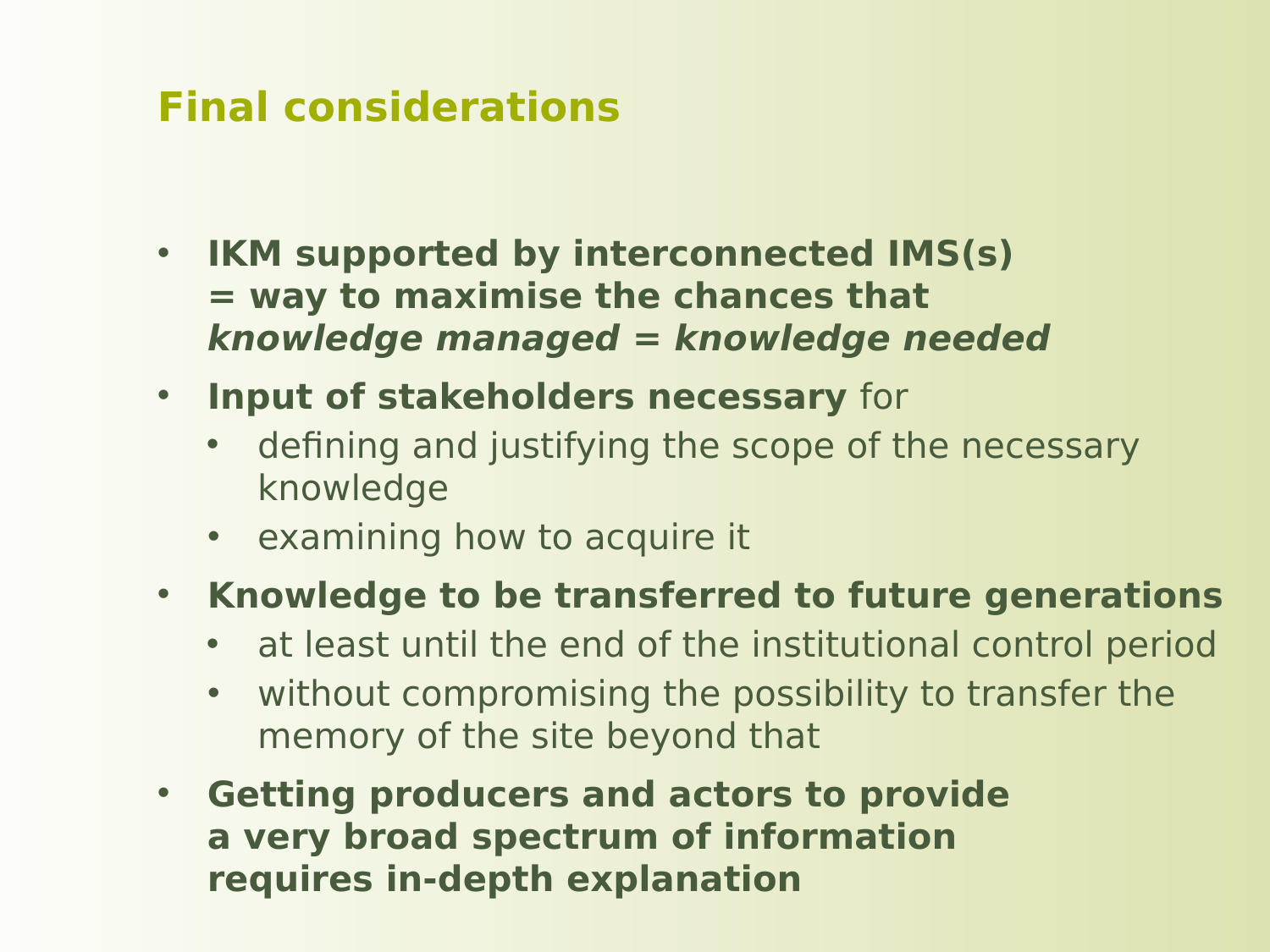

Final considerations
IKM supported by interconnected IMS(s)
= way to maximise the chances that
knowledge managed = knowledge needed
Input of stakeholders necessary for
defining and justifying the scope of the necessary knowledge
examining how to acquire it
Knowledge to be transferred to future generations
at least until the end of the institutional control period
without compromising the possibility to transfer the memory of the site beyond that
Getting producers and actors to provide
a very broad spectrum of information
requires in-depth explanation